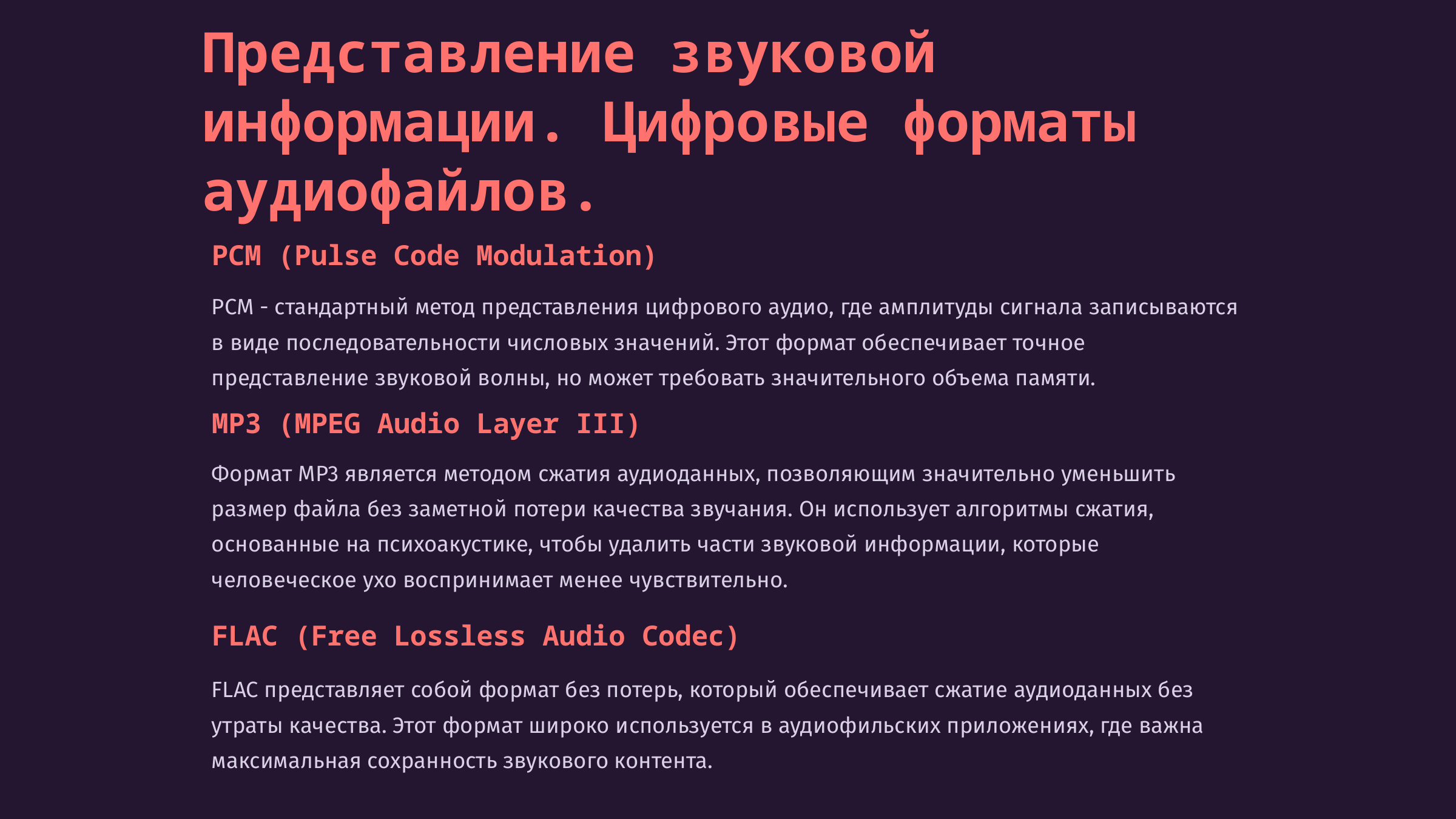

Представление звуковой информации. Цифровые форматы аудиофайлов.
PCM (Pulse Code Modulation)
PCM - стандартный метод представления цифрового аудио, где амплитуды сигнала записываются в виде последовательности числовых значений. Этот формат обеспечивает точное представление звуковой волны, но может требовать значительного объема памяти.
MP3 (MPEG Audio Layer III)
Формат MP3 является методом сжатия аудиоданных, позволяющим значительно уменьшить размер файла без заметной потери качества звучания. Он использует алгоритмы сжатия, основанные на психоакустике, чтобы удалить части звуковой информации, которые человеческое ухо воспринимает менее чувствительно.
FLAC (Free Lossless Audio Codec)
FLAC представляет собой формат без потерь, который обеспечивает сжатие аудиоданных без утраты качества. Этот формат широко используется в аудиофильских приложениях, где важна максимальная сохранность звукового контента.